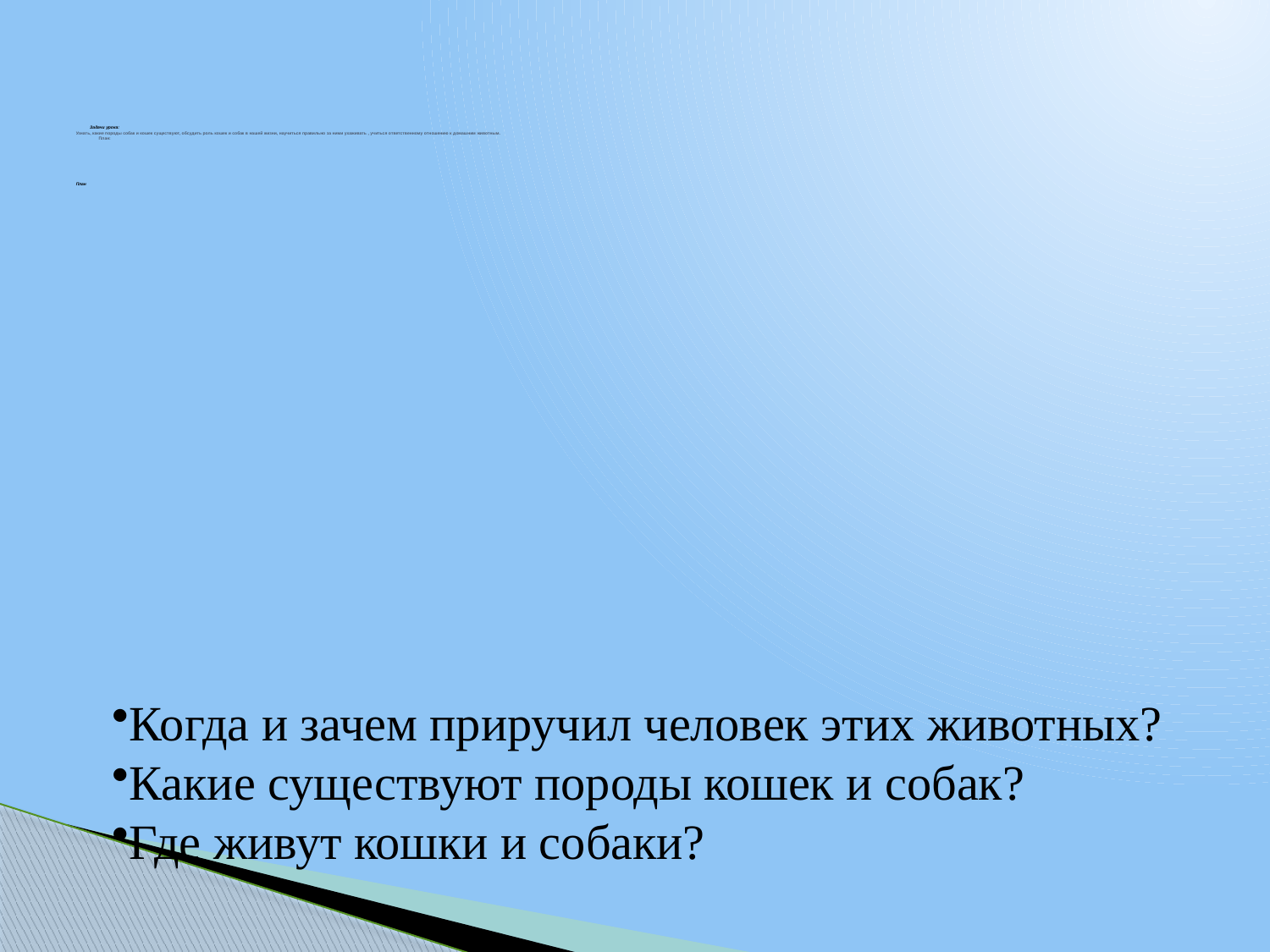

# Задачи урока: Узнать, какие породы собак и кошек существуют, обсудить роль кошек и собак в нашей жизни, научиться правильно за ними ухаживать , учиться ответственному отношению к домашним животным. План:   План
Когда и зачем приручил человек этих животных?
Какие существуют породы кошек и собак?
Где живут кошки и собаки?